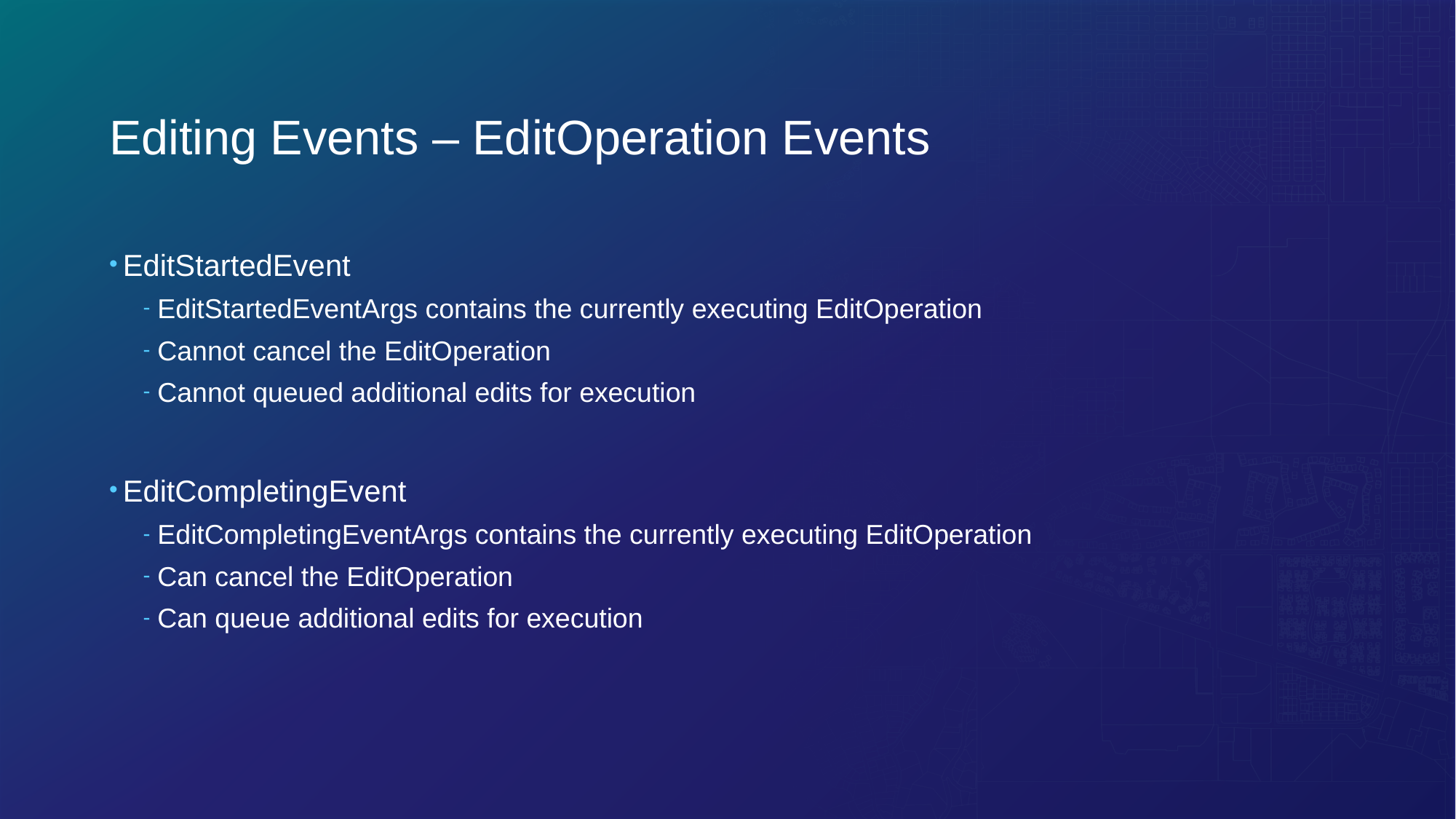

# Editing Events – EditOperation Events
EditStartedEvent
EditStartedEventArgs contains the currently executing EditOperation
Cannot cancel the EditOperation
Cannot queued additional edits for execution

EditCompletingEvent
EditCompletingEventArgs contains the currently executing EditOperation
Can cancel the EditOperation
Can queue additional edits for execution